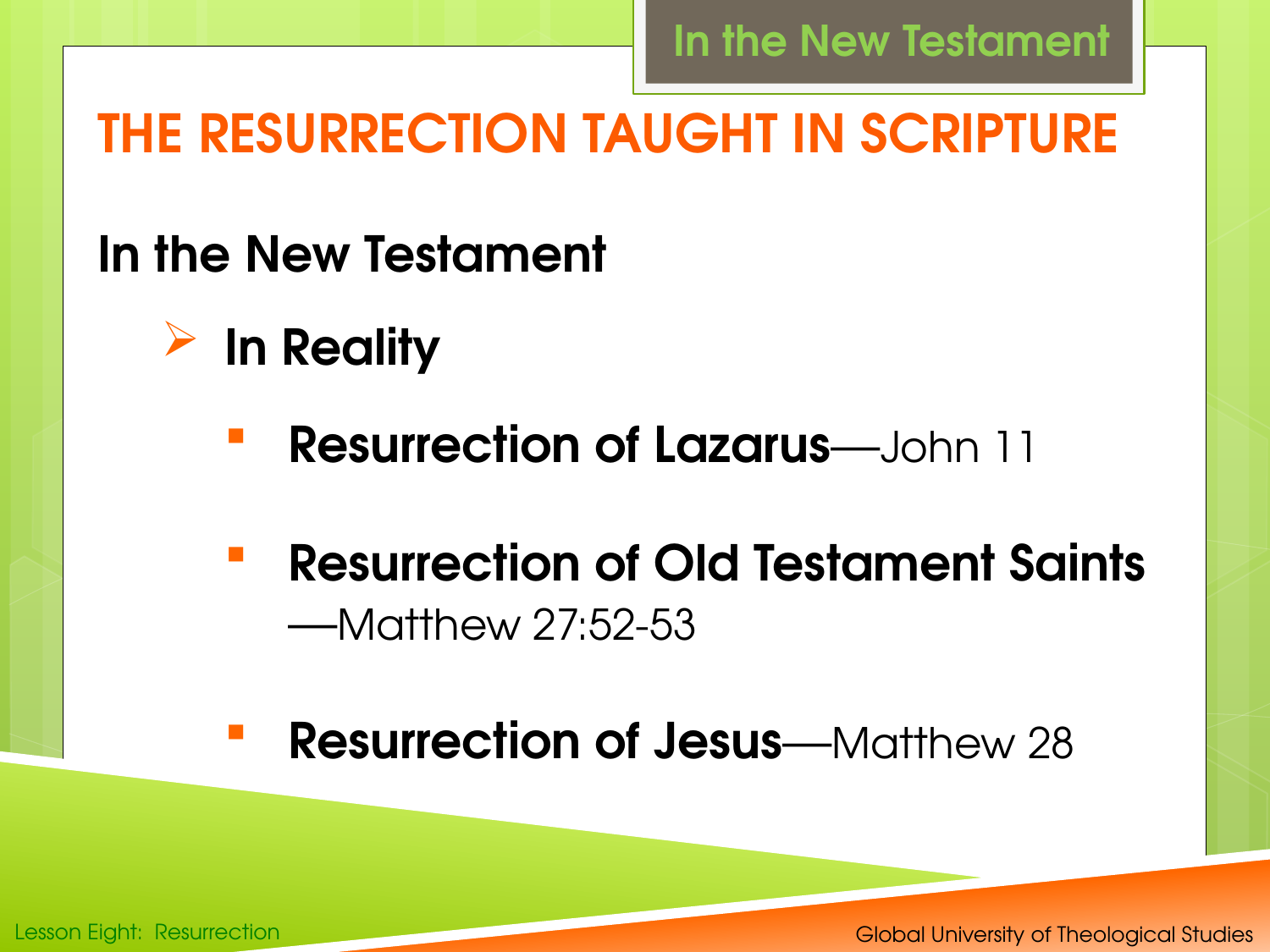

In the New Testament
THE RESURRECTION TAUGHT IN SCRIPTURE

In the New Testament

In Reality

Resurrection of Lazarus—John 11

Resurrection of Old Testament Saints—Matthew 27:52-53

Resurrection of Jesus—Matthew 28
 Global University of Theological Studies
Lesson Eight:  Resurrection